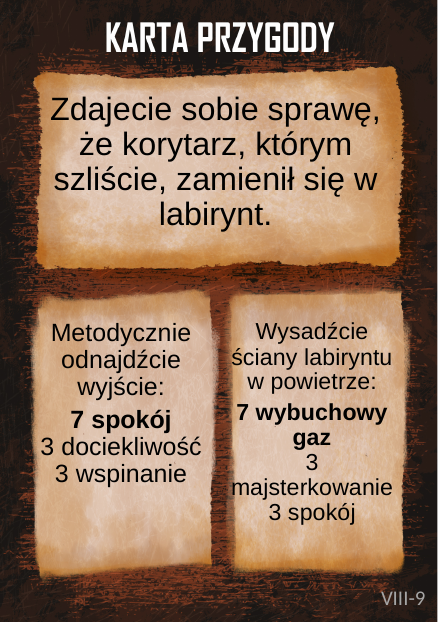

# Zdajecie sobie sprawę, że korytarz, którym szliście, zamienił się w labirynt.
Metodycznie odnajdźcie wyjście:
7 spokój
3 dociekliwość
3 wspinanie
Wysadźcie ściany labiryntu
w powietrze:
7 wybuchowy gaz
3 majsterkowanie
3 spokój
VIII-9